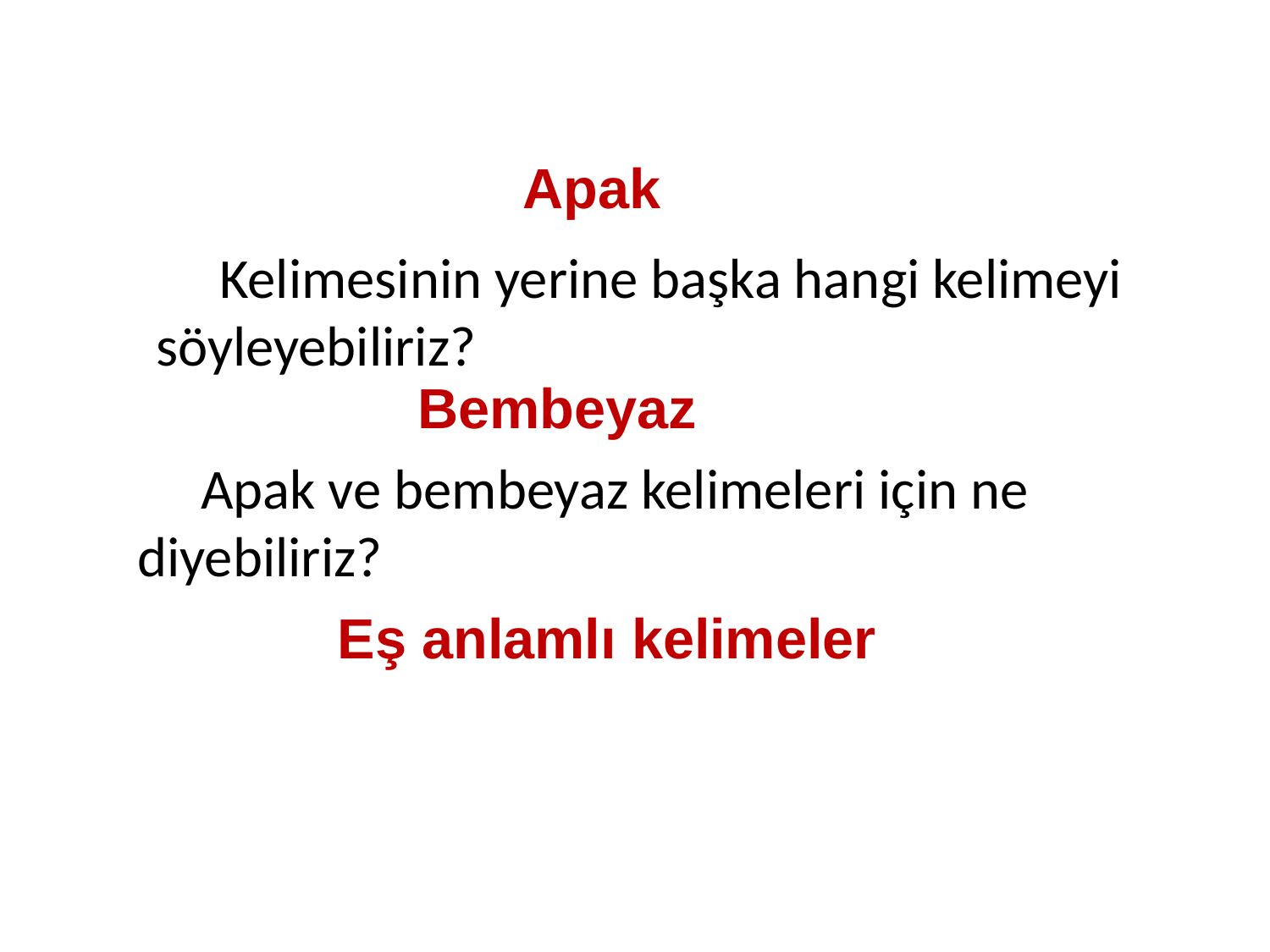

Apak
     Kelimesinin yerine başka hangi kelimeyi söyleyebiliriz?
Bembeyaz
     Apak ve bembeyaz kelimeleri için ne diyebiliriz?
Eş anlamlı kelimeler